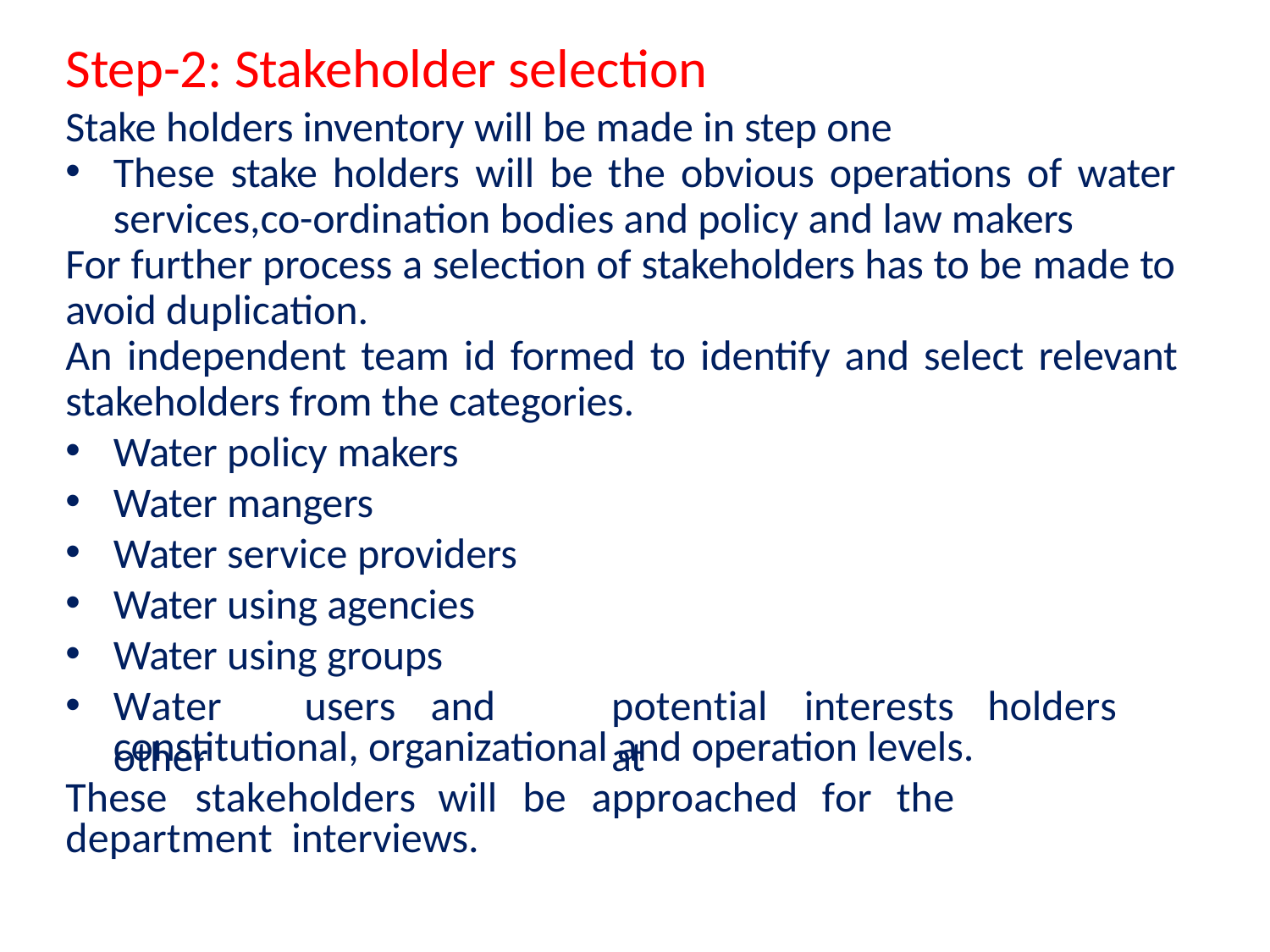

# Step-2: Stakeholder selection
Stake holders inventory will be made in step one
These stake holders will be the obvious operations of water
services,co-ordination bodies and policy and law makers
For further process a selection of stakeholders has to be made to
avoid duplication.
An independent team id formed to identify and select relevant
stakeholders from the categories.
Water policy makers
Water mangers
Water service providers
Water using agencies
Water using groups
Water	users	and	other
potential	interests	holders	at
constitutional, organizational and operation levels.
These	stakeholders	will	be	approached	for	the	department  interviews.